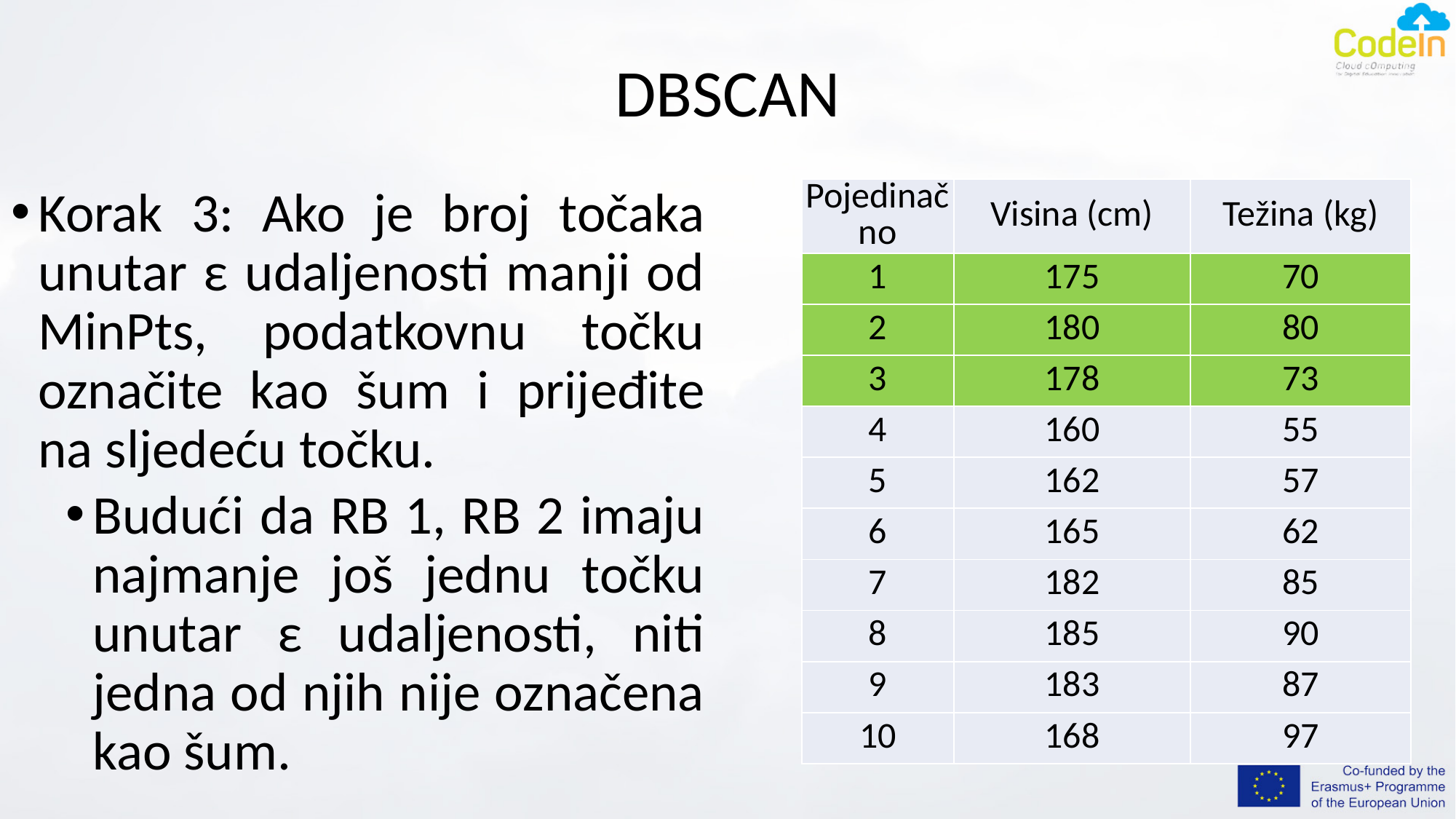

# DBSCAN
Korak 3: Ako je broj točaka unutar ε udaljenosti manji od MinPts, podatkovnu točku označite kao šum i prijeđite na sljedeću točku.
Budući da RB 1, RB 2 imaju najmanje još jednu točku unutar ε udaljenosti, niti jedna od njih nije označena kao šum.
| Pojedinačno | Visina (cm) | Težina (kg) |
| --- | --- | --- |
| 1 | 175 | 70 |
| 2 | 180 | 80 |
| 3 | 178 | 73 |
| 4 | 160 | 55 |
| 5 | 162 | 57 |
| 6 | 165 | 62 |
| 7 | 182 | 85 |
| 8 | 185 | 90 |
| 9 | 183 | 87 |
| 10 | 168 | 97 |